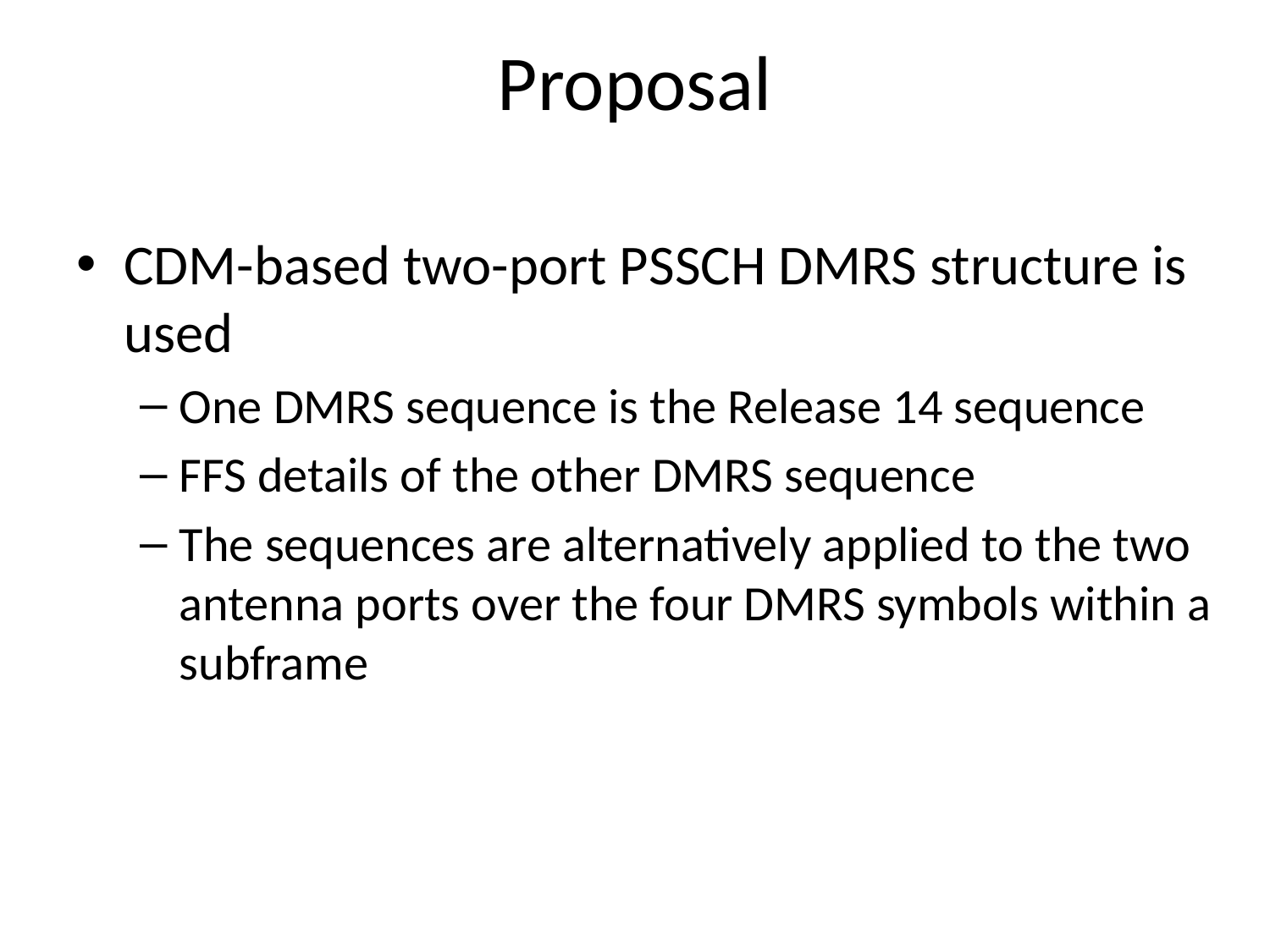

# Proposal
CDM-based two-port PSSCH DMRS structure is used
One DMRS sequence is the Release 14 sequence
FFS details of the other DMRS sequence
The sequences are alternatively applied to the two antenna ports over the four DMRS symbols within a subframe